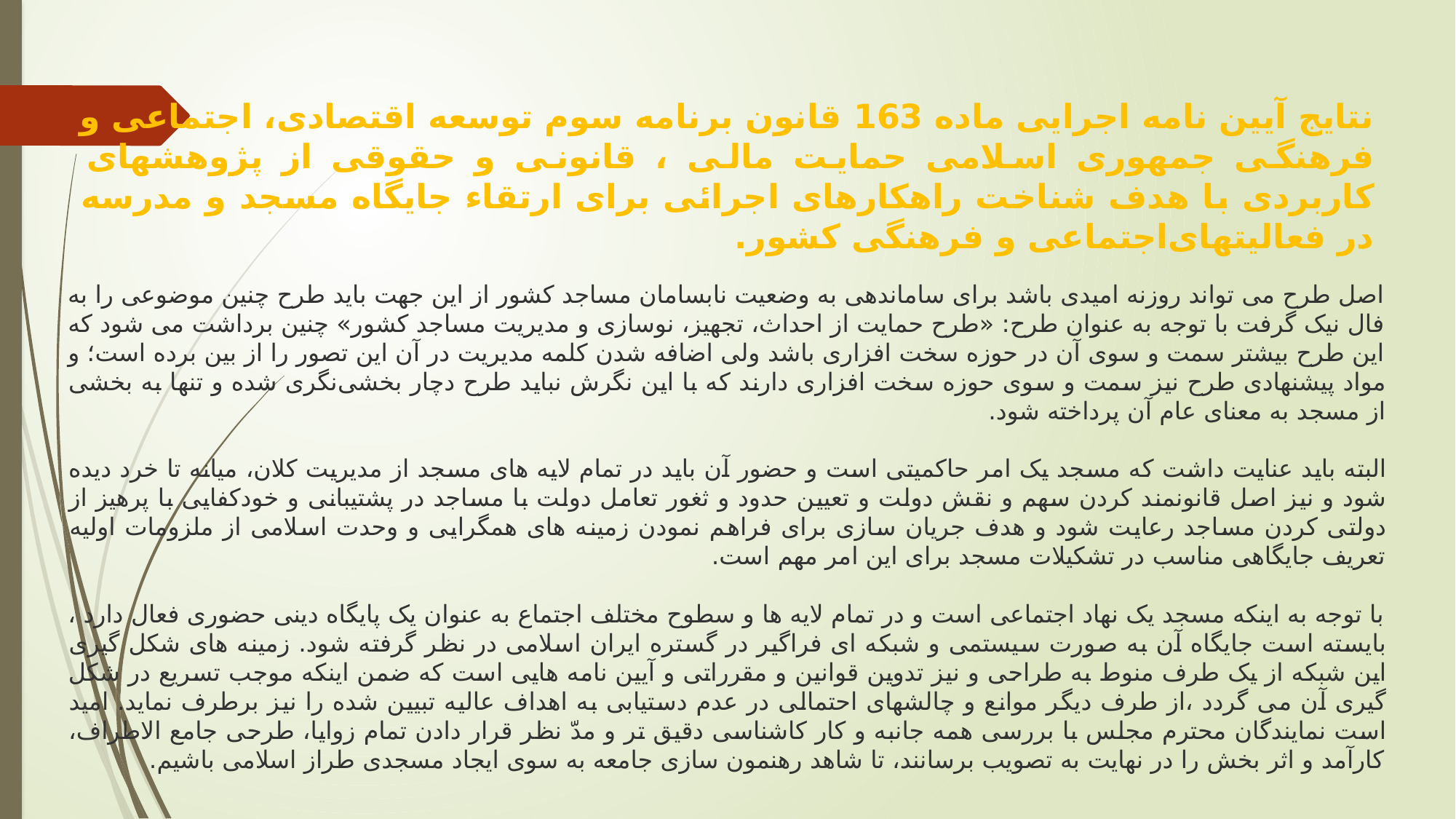

# نتایج آیین نامه اجرایی ماده 163 قانون برنامه سوم توسعه اقتصادی، اجتماعی و فرهنگی جمهوری اسلامی حمایت مالی ، قانونی و حقوقی از پژوهشهای کاربردی با هدف شناخت راهکارهای اجرائی برای ارتقاء جایگاه مسجد و مدرسه در فعالیتهای‌اجتماعی و فرهنگی کشور.
اصل طرح می تواند روزنه امیدی باشد برای ساماندهی به وضعیت نابسامان مساجد کشور از این جهت باید طرح چنین موضوعی را به فال نیک گرفت با توجه به عنوان طرح: «طرح حمایت از احداث، تجهیز، نوسازی و مدیریت مساجد کشور» چنین برداشت می شود که این طرح بیشتر سمت و سوی آن در حوزه سخت افزاری باشد ولی اضافه شدن کلمه مدیریت در آن این تصور را از بین برده است؛ و مواد پیشنهادی طرح نیز سمت و سوی حوزه سخت افزاری دارند که با این نگرش نباید طرح دچار بخشی‌نگری شده و تنها به بخشی از مسجد به معنای عام آن پرداخته شود.

البته باید عنایت داشت که مسجد یک امر حاکمیتی است و حضور آن باید در تمام لایه های مسجد از مدیریت کلان، میانه تا خرد دیده شود و نیز اصل قانونمند کردن سهم و نقش دولت و تعیین حدود و ثغور تعامل دولت با مساجد در پشتیبانی و خودکفایی با پرهیز از دولتی کردن مساجد رعایت شود و هدف جریان سازی برای فراهم نمودن زمینه های همگرایی و وحدت اسلامی از ملزومات اولیه تعریف جایگاهی مناسب در تشکیلات مسجد برای این امر مهم است.

با توجه به اینکه مسجد یک نهاد اجتماعی است و در تمام لایه ها و سطوح مختلف اجتماع به عنوان یک پایگاه دینی حضوری فعال دارد ، بایسته است جایگاه آن به صورت سیستمی و شبکه ای فراگیر در گستره ایران اسلامی در نظر گرفته شود. زمینه های شکل گیری این شبکه از یک طرف منوط به طراحی و نیز تدوین قوانین و مقرراتی و آیین نامه هایی است که ضمن اینکه موجب تسریع در شکل گیری آن می گردد ،از طرف دیگر موانع و چالشهای احتمالی در عدم دستیابی به اهداف عالیه تبیین شده را نیز برطرف نماید. امید است نمایندگان محترم مجلس با بررسی همه جانبه و کار کاشناسی دقیق تر و مدّ نظر قرار دادن تمام زوایا، طرحی جامع الاطراف، کارآمد و اثر بخش را در نهایت به تصویب برسانند، تا شاهد رهنمون سازی جامعه به سوی ایجاد مسجدی طراز اسلامی باشیم.